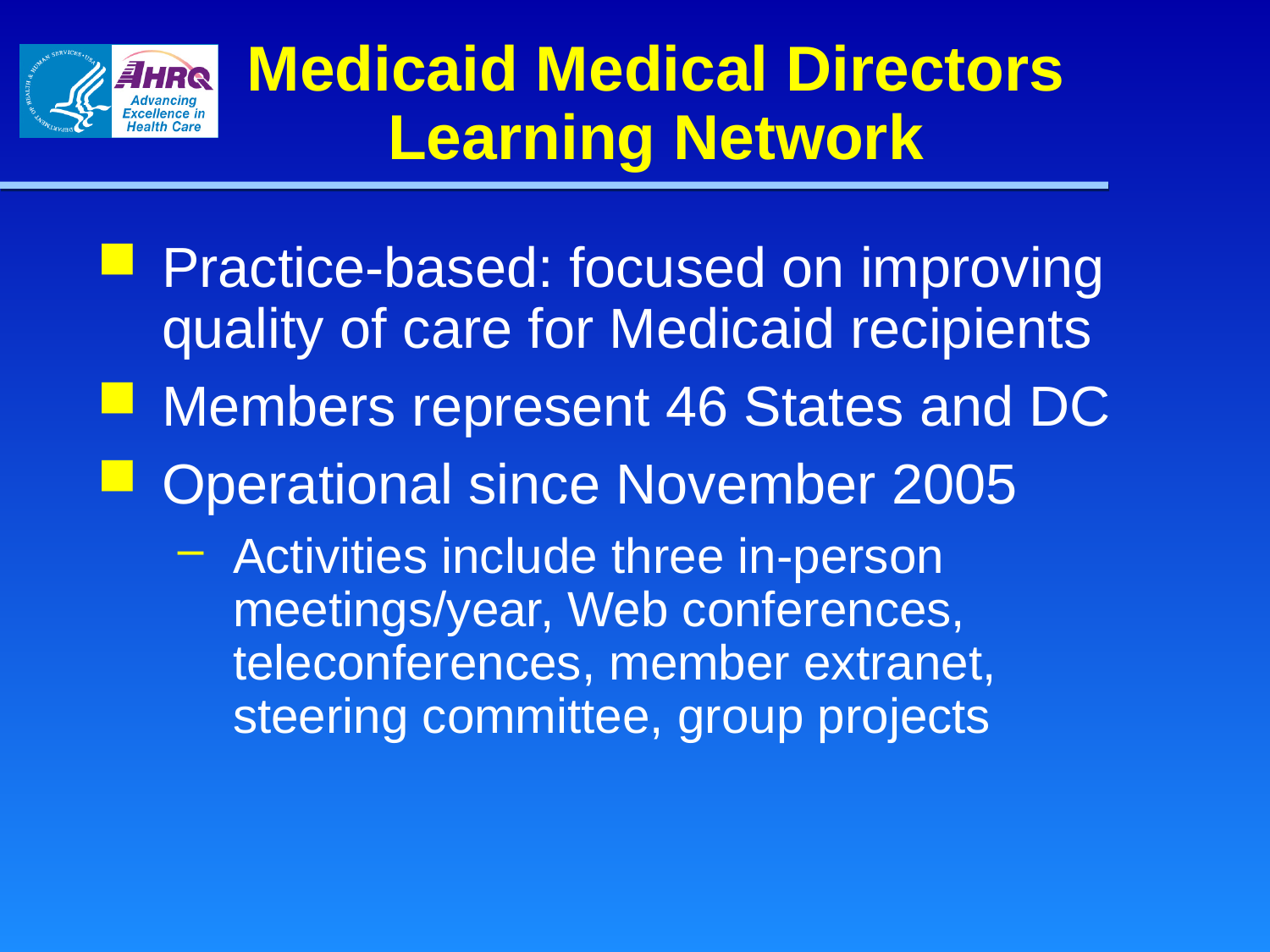

# Medicaid Medical Directors Learning Network
Practice-based: focused on improving quality of care for Medicaid recipients
Members represent 46 States and DC
Operational since November 2005
Activities include three in-person meetings/year, Web conferences, teleconferences, member extranet,  steering committee, group projects